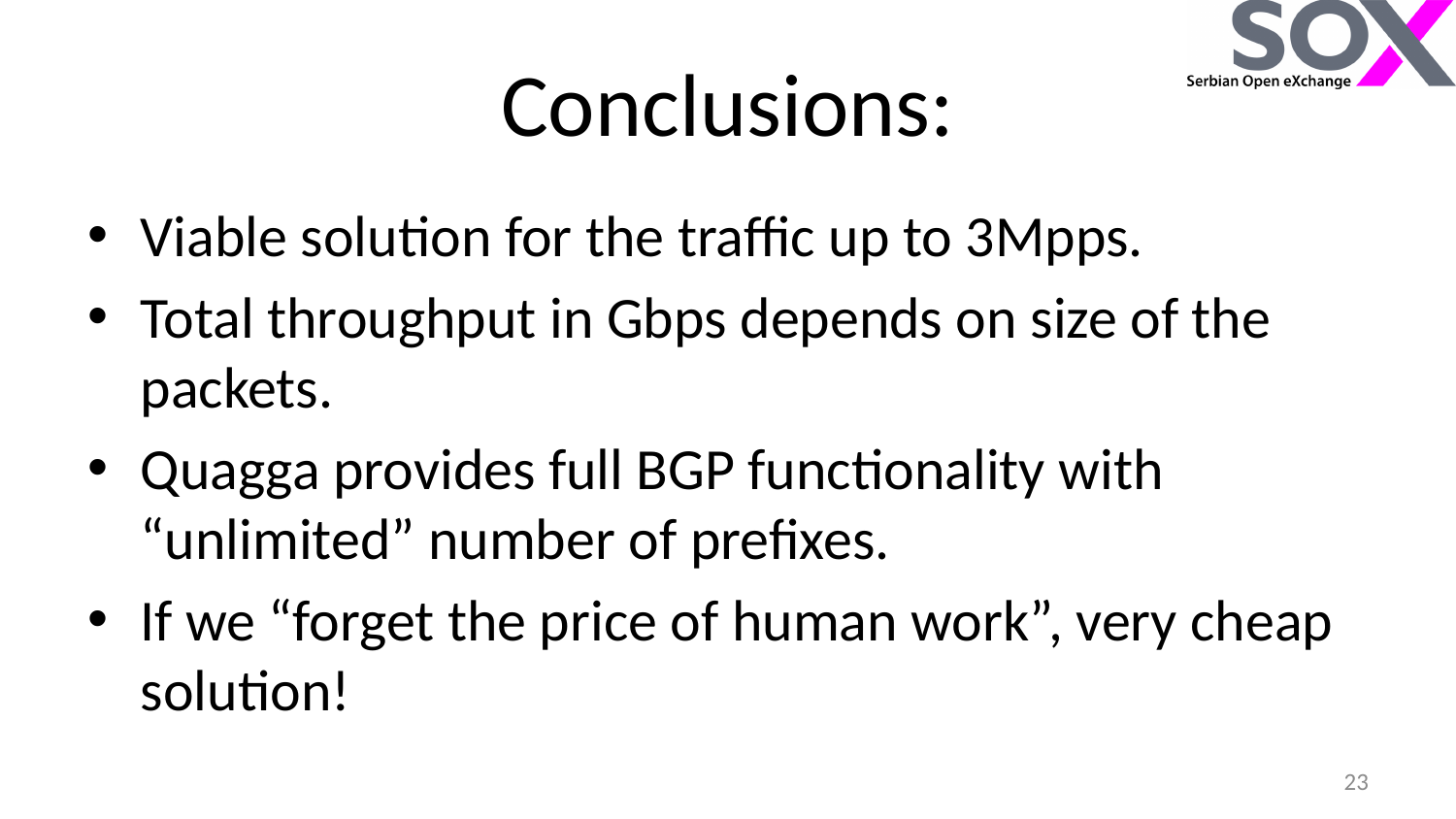

# Conclusions:
Viable solution for the traffic up to 3Mpps.
Total throughput in Gbps depends on size of the packets.
Quagga provides full BGP functionality with “unlimited” number of prefixes.
If we “forget the price of human work”, very cheap solution!
23